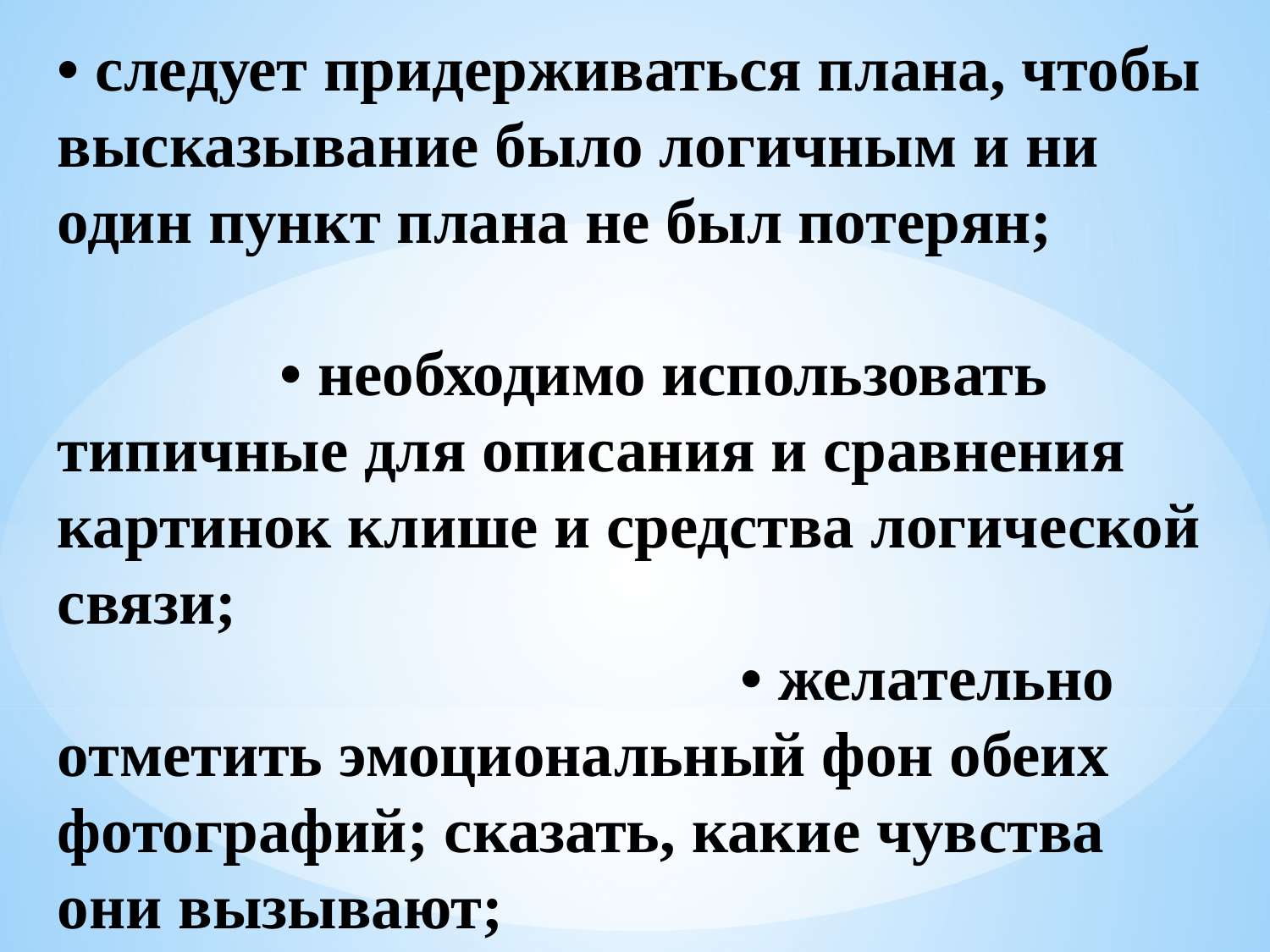

• следует придерживаться плана, чтобы высказывание было логичным и ни один пункт плана не был потерян;                                                                                                  • необходимо использовать типичные для описания и сравнения картинок клише и средства логической связи;                                                                                                         • желательно отметить эмоциональный фон обеих фотографий; сказать, какие чувства они вызывают;                                                      • нужно соблюдать ограничения по времени и по объему.